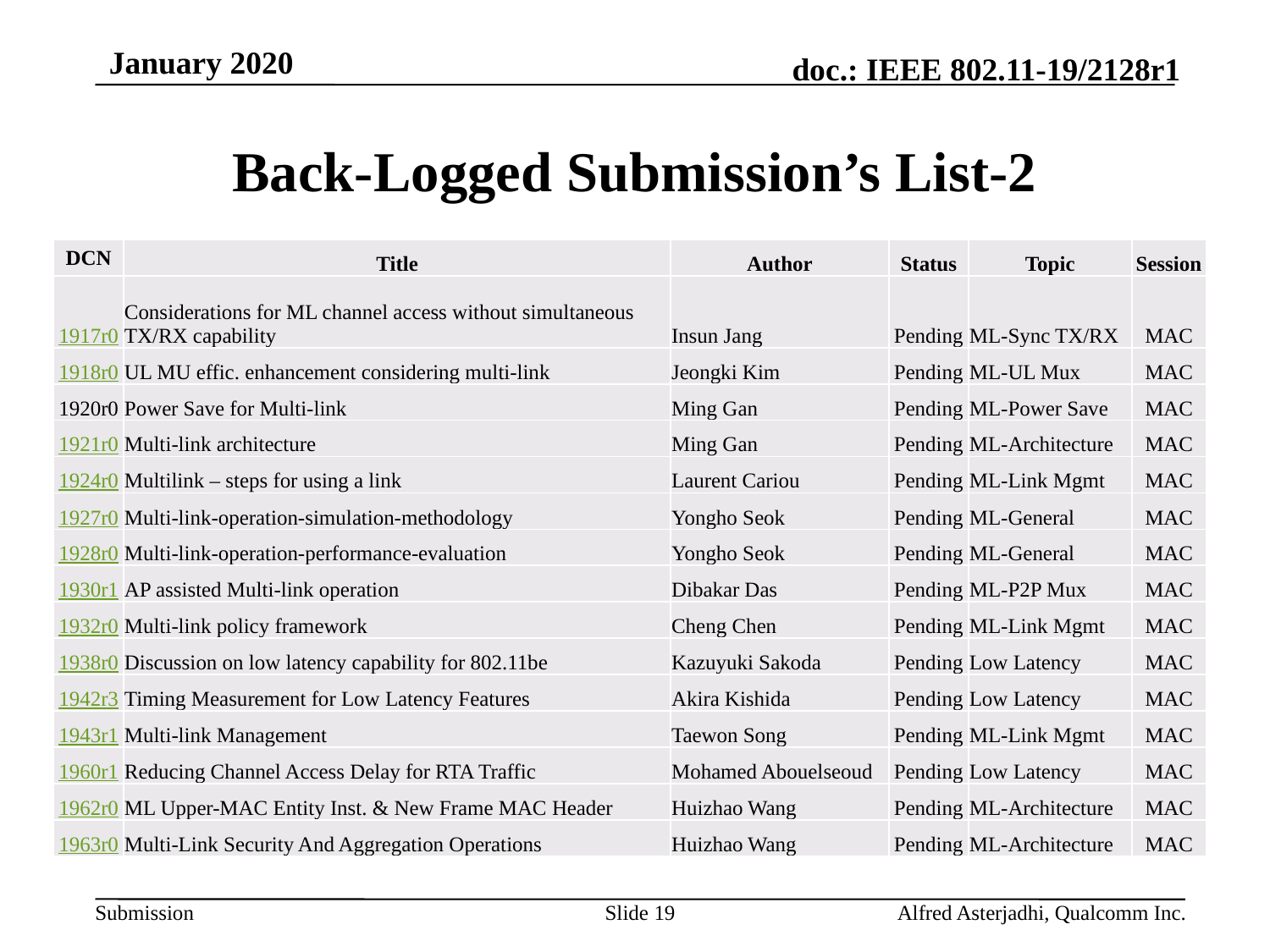

January 2020
# Back-Logged Submission’s List-2
| DCN | Title | Author | Status | Topic | Session |
| --- | --- | --- | --- | --- | --- |
| 1917r0 | Considerations for ML channel access without simultaneous TX/RX capability | Insun Jang | Pending | ML-Sync TX/RX | MAC |
| 1918r0 | UL MU effic. enhancement considering multi-link | Jeongki Kim | Pending | ML-UL Mux | MAC |
| 1920r0 | Power Save for Multi-link | Ming Gan | Pending | ML-Power Save | MAC |
| 1921r0 | Multi-link architecture | Ming Gan | Pending | ML-Architecture | MAC |
| 1924r0 | Multilink – steps for using a link | Laurent Cariou | Pending | ML-Link Mgmt | MAC |
| 1927r0 | Multi-link-operation-simulation-methodology | Yongho Seok | Pending | ML-General | MAC |
| 1928r0 | Multi-link-operation-performance-evaluation | Yongho Seok | Pending | ML-General | MAC |
| 1930r1 | AP assisted Multi-link operation | Dibakar Das | Pending | ML-P2P Mux | MAC |
| 1932r0 | Multi-link policy framework | Cheng Chen | Pending | ML-Link Mgmt | MAC |
| 1938r0 | Discussion on low latency capability for 802.11be | Kazuyuki Sakoda | Pending | Low Latency | MAC |
| 1942r3 | Timing Measurement for Low Latency Features | Akira Kishida | Pending | Low Latency | MAC |
| 1943r1 | Multi-link Management | Taewon Song | Pending | ML-Link Mgmt | MAC |
| 1960r1 | Reducing Channel Access Delay for RTA Traffic | Mohamed Abouelseoud | Pending | Low Latency | MAC |
| 1962r0 | ML Upper-MAC Entity Inst. & New Frame MAC Header | Huizhao Wang | Pending | ML-Architecture | MAC |
| 1963r0 | Multi-Link Security And Aggregation Operations | Huizhao Wang | Pending | ML-Architecture | MAC |
Slide 19
Alfred Asterjadhi, Qualcomm Inc.